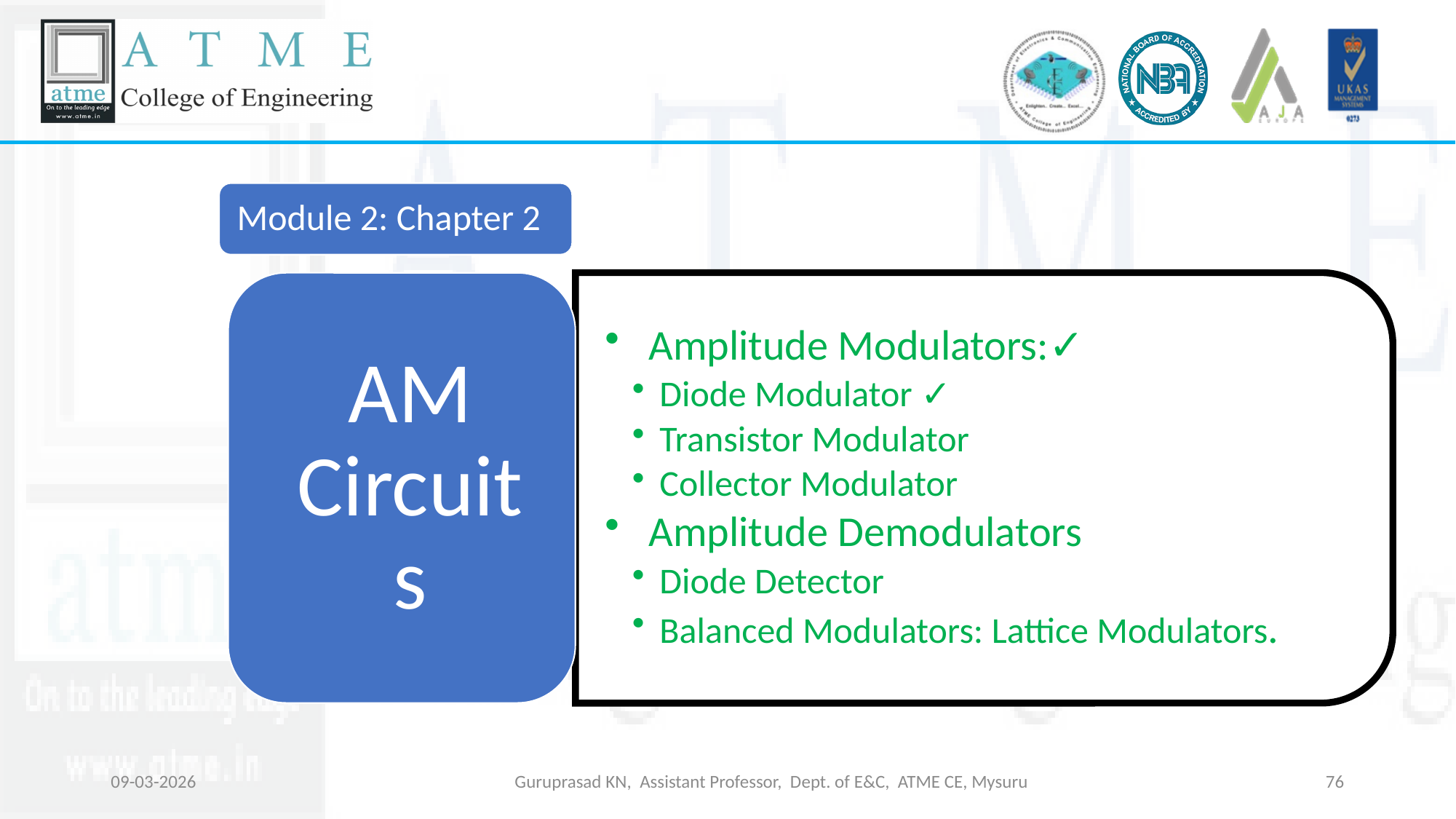

Module 2: Chapter 2
 Amplitude Modulators:✓
Diode Modulator ✓
Transistor Modulator
Collector Modulator
 Amplitude Demodulators
Diode Detector
Balanced Modulators: Lattice Modulators.
AM Circuits
09-03-2026
Guruprasad KN,  Assistant Professor,  Dept. of E&C,  ATME CE, Mysuru
76